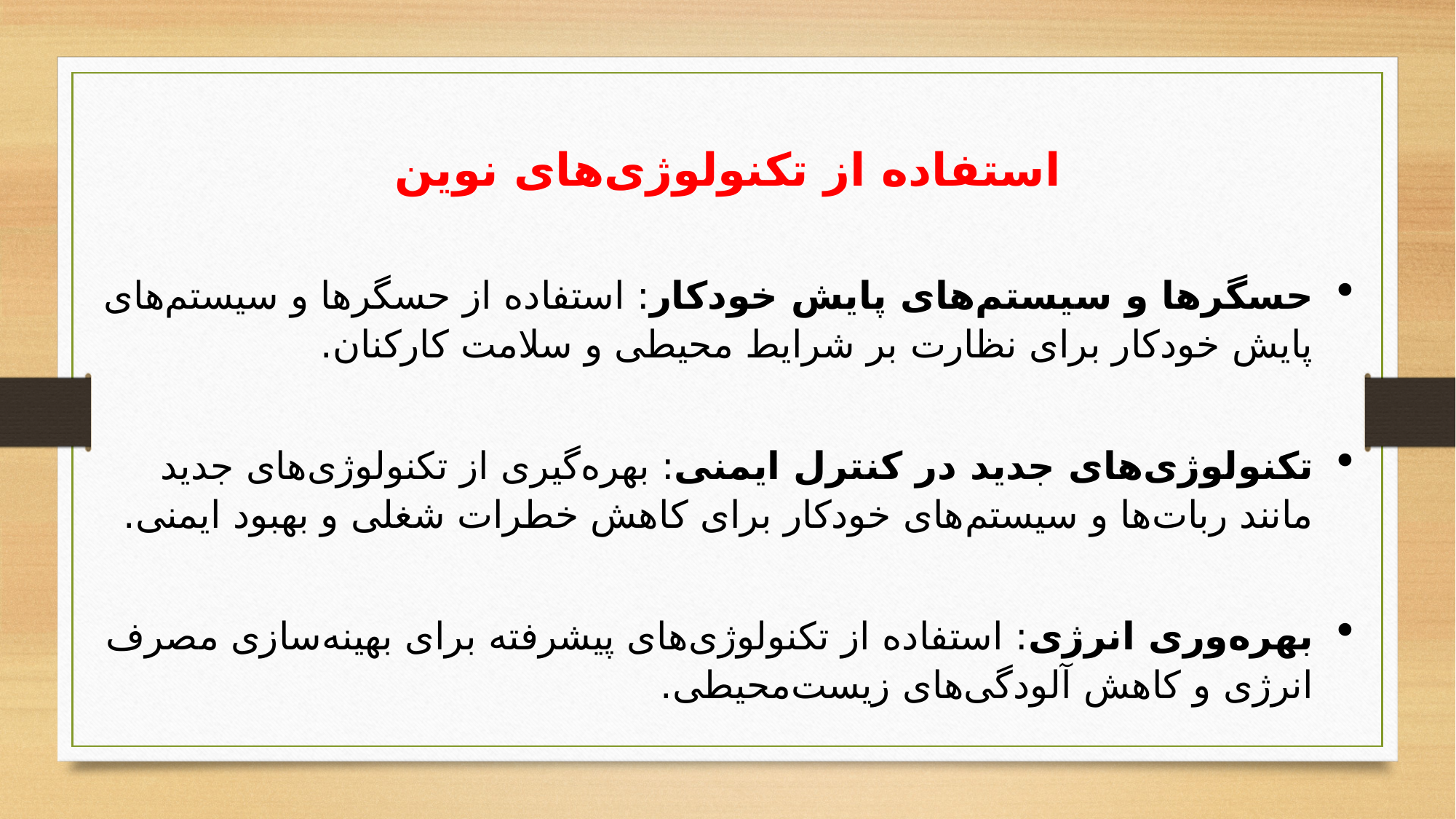

استفاده از تکنولوژی‌های نوین

حسگرها و سیستم‌های پایش خودکار: استفاده از حسگرها و سیستم‌های پایش خودکار برای نظارت بر شرایط محیطی و سلامت کارکنان.

تکنولوژی‌های جدید در کنترل ایمنی: بهره‌گیری از تکنولوژی‌های جدید مانند ربات‌ها و سیستم‌های خودکار برای کاهش خطرات شغلی و بهبود ایمنی.

بهره‌وری انرژی: استفاده از تکنولوژی‌های پیشرفته برای بهینه‌سازی مصرف انرژی و کاهش آلودگی‌های زیست‌محیطی.